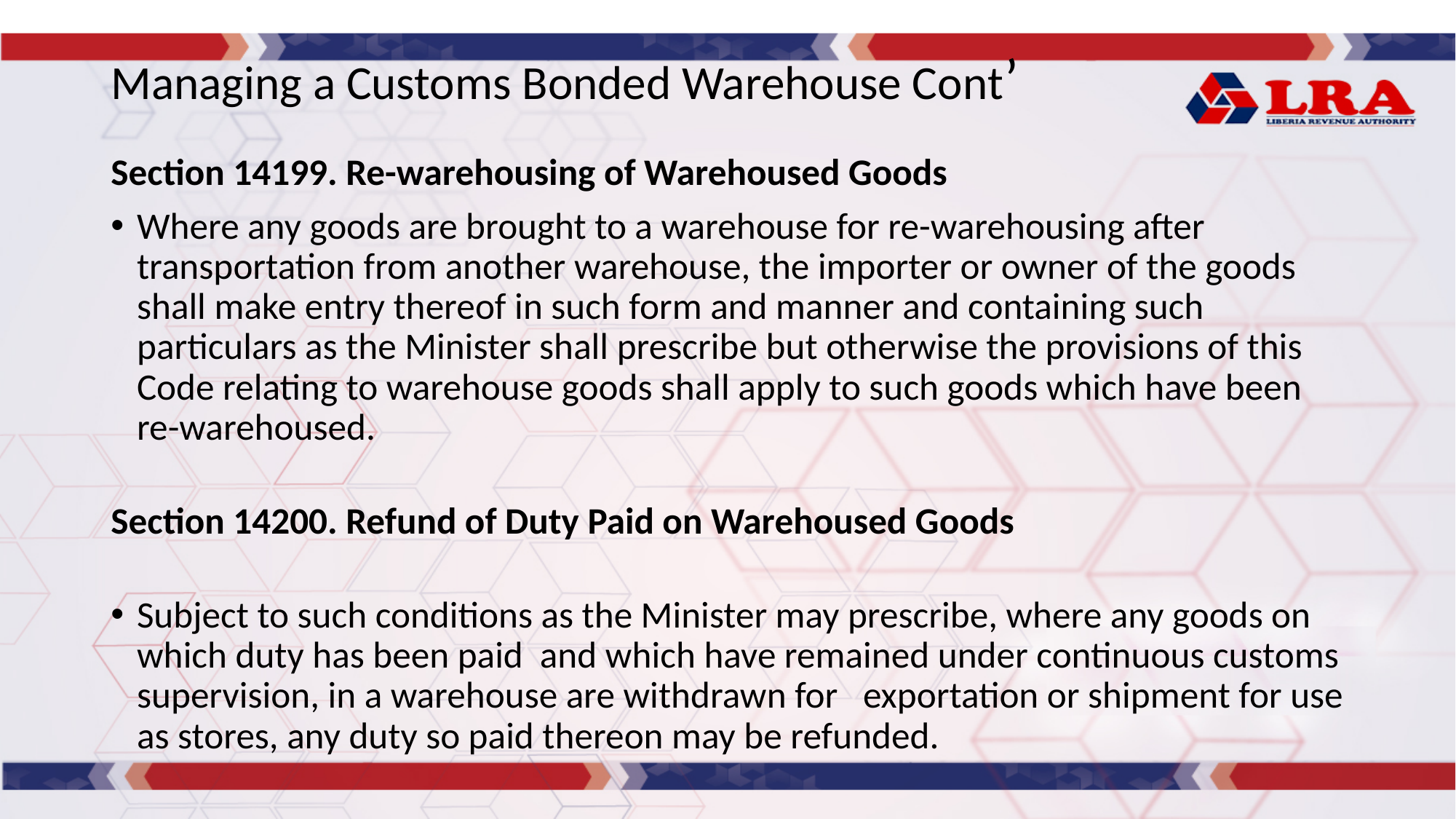

# Managing a Customs Bonded Warehouse Cont’
Section 14199. Re-warehousing of Warehoused Goods
Where any goods are brought to a warehouse for re-warehousing after transportation from another warehouse, the importer or owner of the goods shall make entry thereof in such form and manner and containing such particulars as the Minister shall prescribe but otherwise the provisions of this Code relating to warehouse goods shall apply to such goods which have been re-warehoused.
Section 14200. Refund of Duty Paid on Warehoused Goods
Subject to such conditions as the Minister may prescribe, where any goods on which duty has been paid  and which have remained under continuous customs supervision, in a warehouse are withdrawn for   exportation or shipment for use as stores, any duty so paid thereon may be refunded.